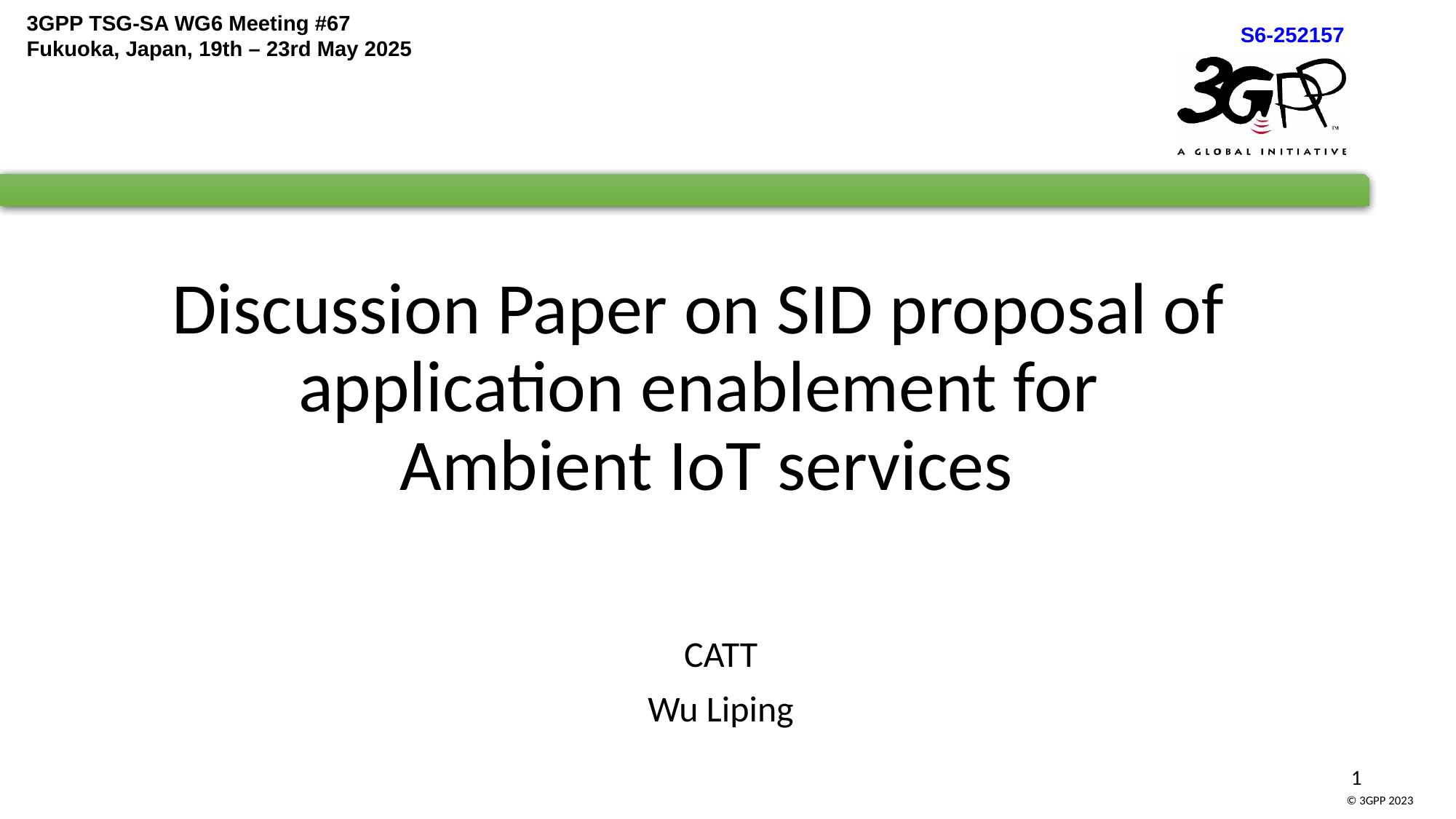

# Discussion Paper on SID proposal of application enablement for Ambient IoT services

CATT
Wu Liping